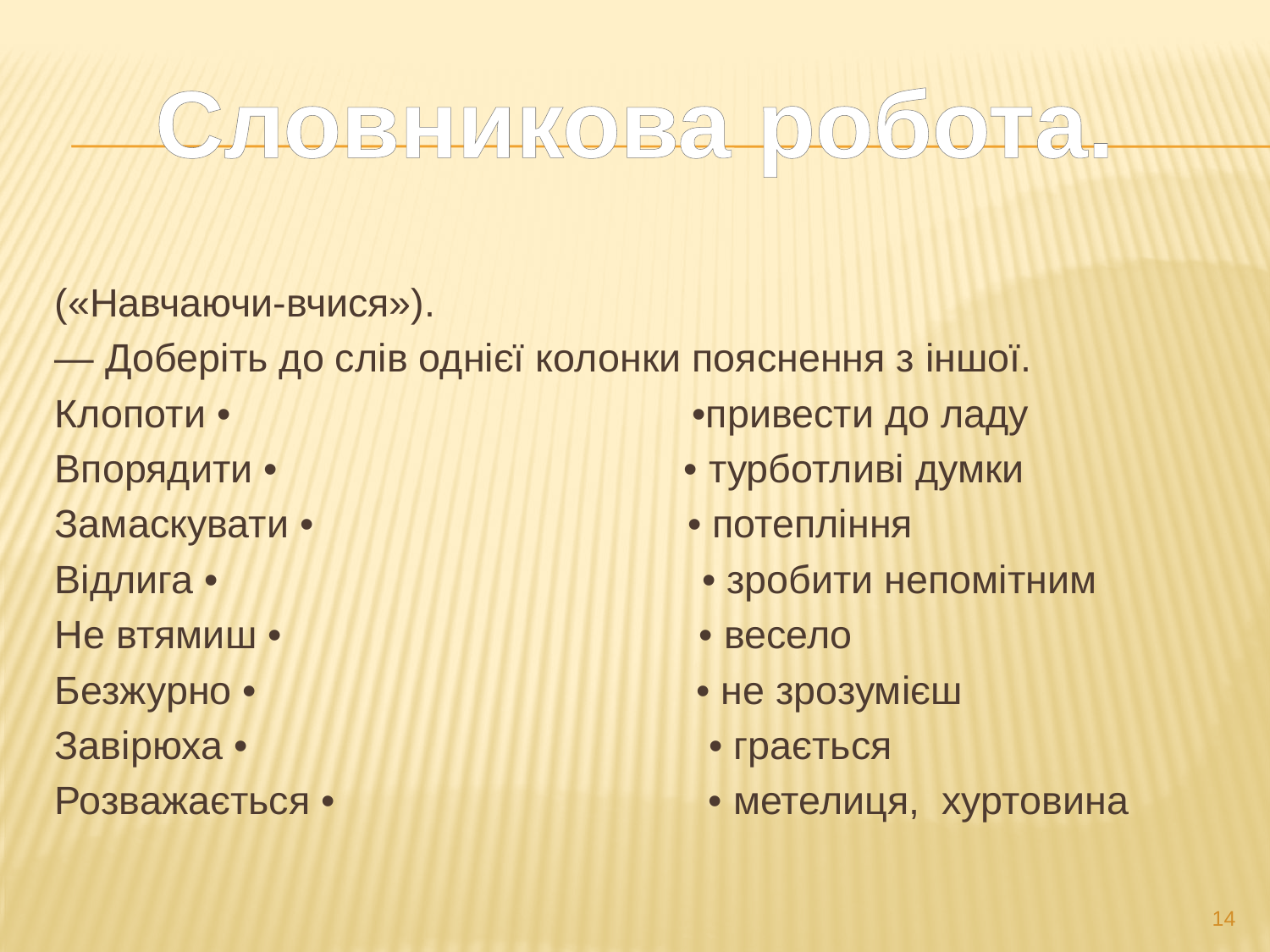

Словникова робота.

(«Навчаючи-вчися»).
— Доберіть до слів однієї колонки пояснення з іншої.
Клопоти •                                          •привести до ладу
Впорядити •                                     • турботливі думки
Замаскувати •                                  • потепління
Відлига •                                            • зробити непомітним
Не втямиш •                                      • весело
Безжурно •                                        • не зрозумієш
Завірюха •                                          • грається
Розважається •                                  • метелиця,  хуртовина

14